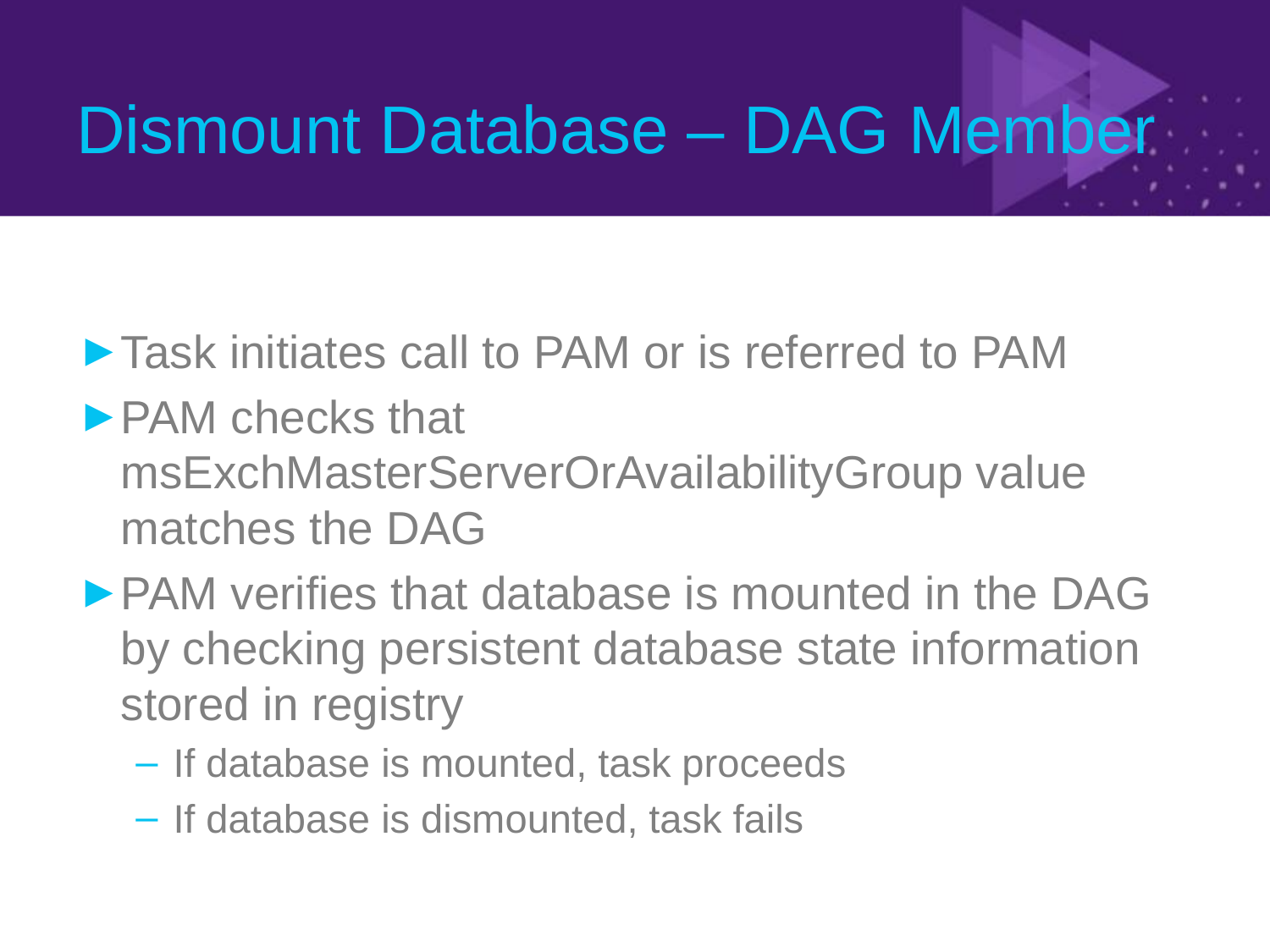

# Dismount Database – DAG Member
Task initiates call to PAM or is referred to PAM
PAM checks that msExchMasterServerOrAvailabilityGroup value matches the DAG
PAM verifies that database is mounted in the DAG by checking persistent database state information stored in registry
If database is mounted, task proceeds
If database is dismounted, task fails